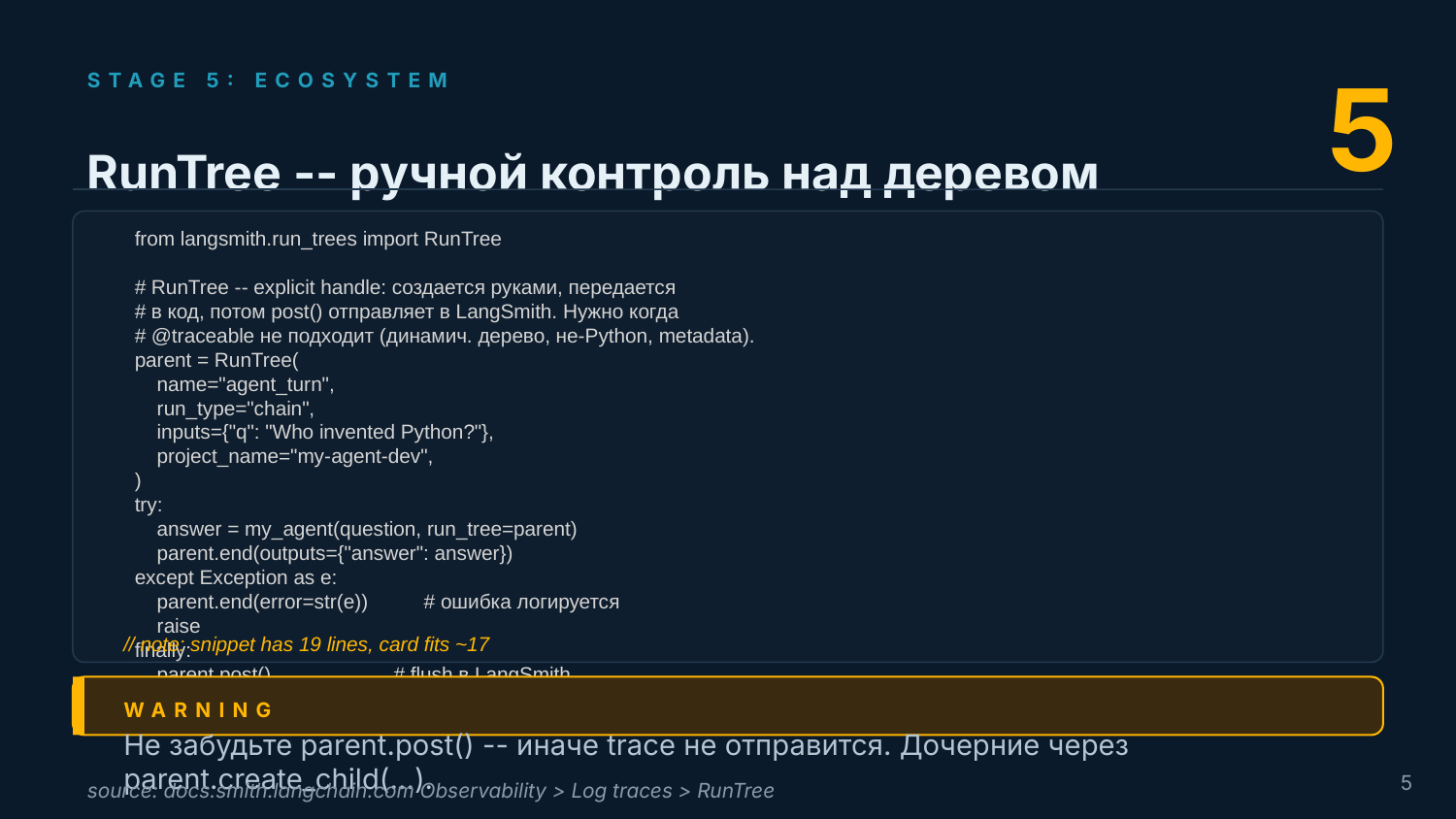

5
STAGE 5: ECOSYSTEM
RunTree -- ручной контроль над деревом

  from langsmith.run_trees import RunTree

  # RunTree -- explicit handle: создается руками, передается
  # в код, потом post() отправляет в LangSmith. Нужно когда
  # @traceable не подходит (динамич. дерево, не-Python, metadata).
  parent = RunTree(
      name="agent_turn",
      run_type="chain",
      inputs={"q": "Who invented Python?"},
      project_name="my-agent-dev",
  )
  try:
      answer = my_agent(question, run_tree=parent)
      parent.end(outputs={"answer": answer})
  except Exception as e:
      parent.end(error=str(e))          # ошибка логируется
      raise
  finally:
      parent.post()                      # flush в LangSmith

// note: snippet has 19 lines, card fits ~17

WARNING
Не забудьте parent.post() -- иначе trace не отправится. Дочерние через parent.create_child(...).
5
source: docs.smith.langchain.com Observability > Log traces > RunTree